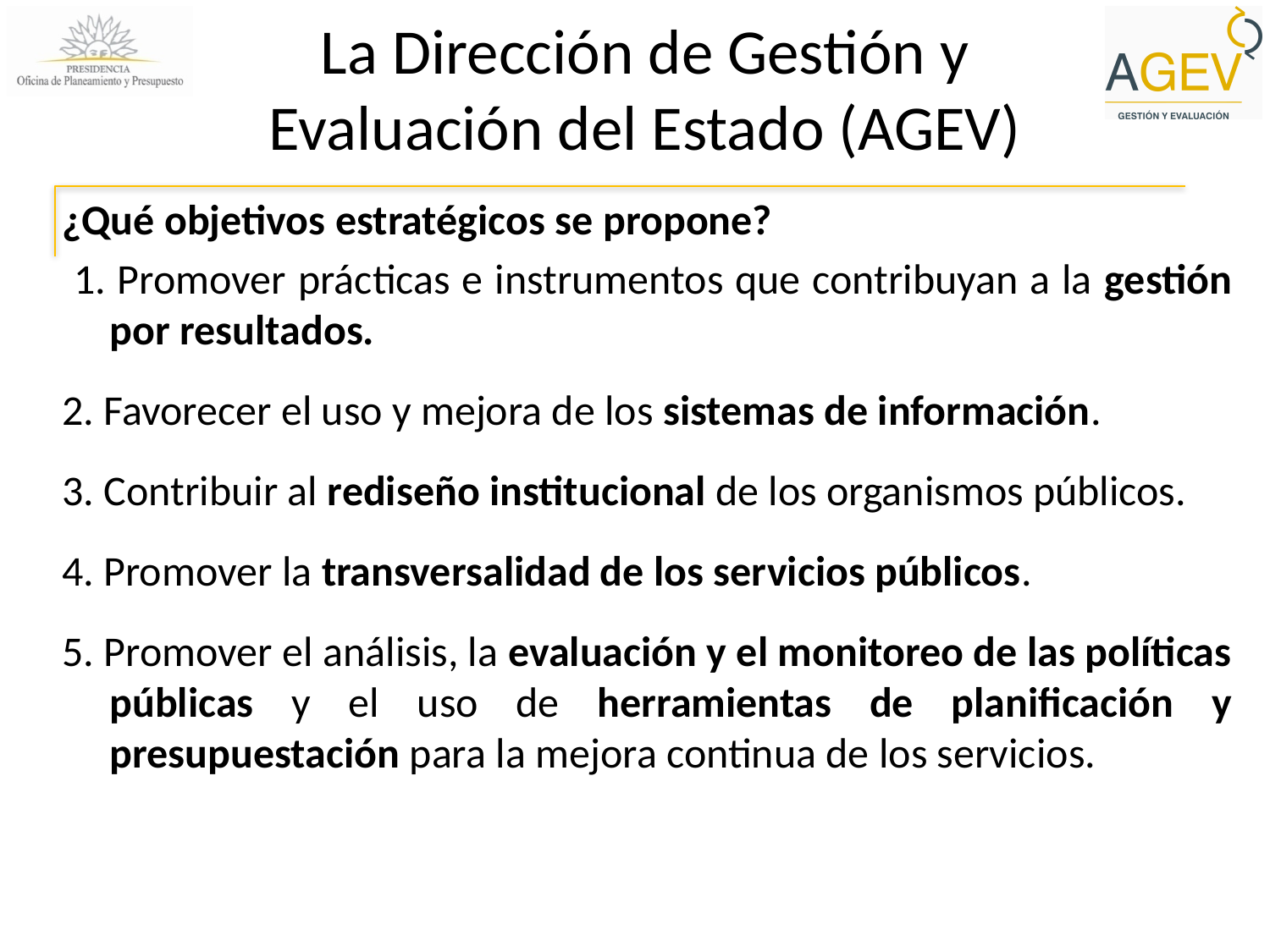

La Dirección de Gestión y Evaluación del Estado (AGEV)
¿Qué objetivos estratégicos se propone?
 1. Promover prácticas e instrumentos que contribuyan a la gestión por resultados.
2. Favorecer el uso y mejora de los sistemas de información.
3. Contribuir al rediseño institucional de los organismos públicos.
4. Promover la transversalidad de los servicios públicos.
5. Promover el análisis, la evaluación y el monitoreo de las políticas públicas y el uso de herramientas de planificación y presupuestación para la mejora continua de los servicios.